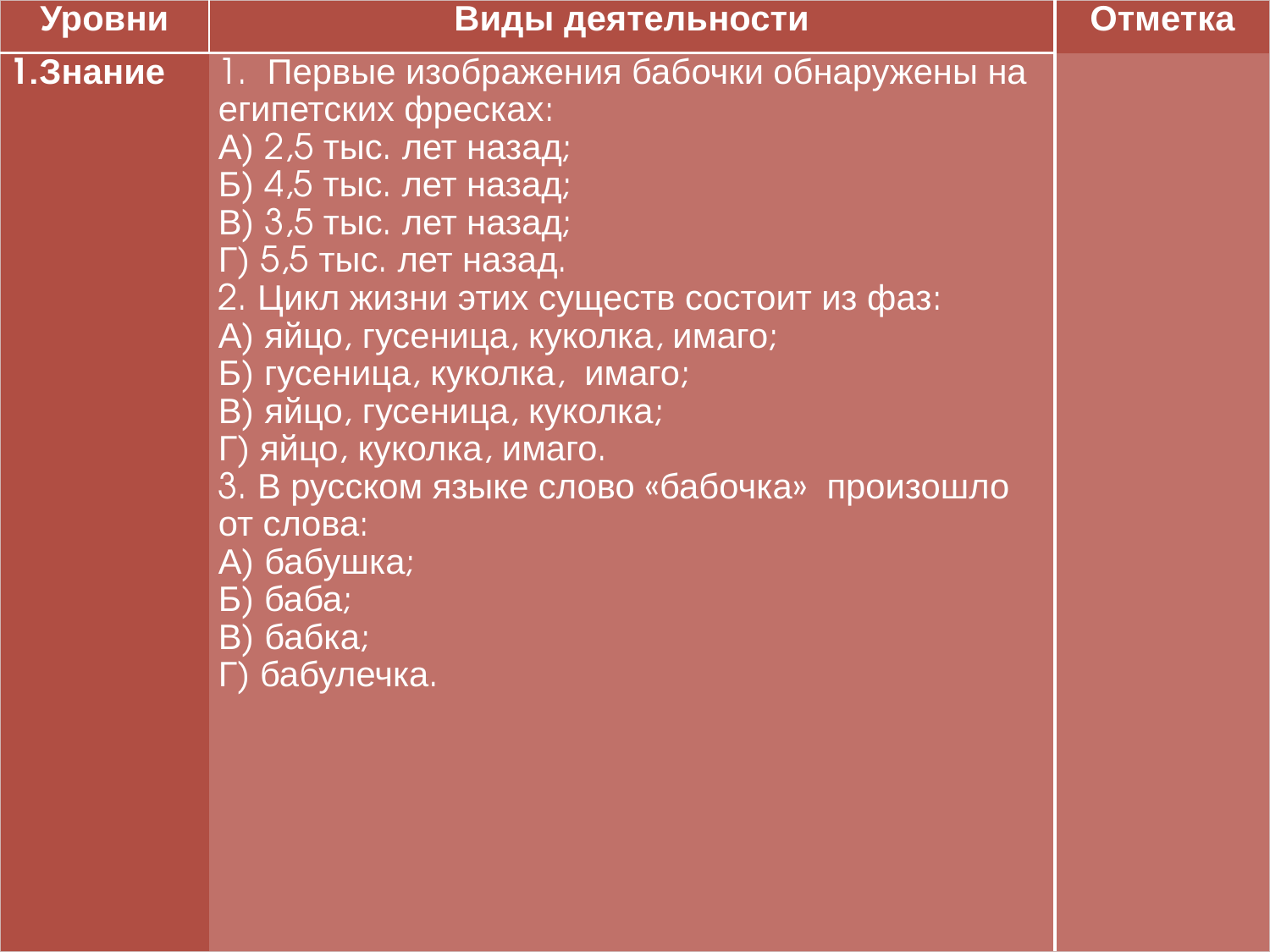

| Уровни | Виды деятельности | Отметка |
| --- | --- | --- |
| 1.Знание | 1. Первые изображения бабочки обнаружены на египетских фресках: А) 2,5 тыс. лет назад; Б) 4,5 тыс. лет назад; В) 3,5 тыс. лет назад; Г) 5,5 тыс. лет назад. 2. Цикл жизни этих существ состоит из фаз: А) яйцо, гусеница, куколка, имаго; Б) гусеница, куколка, имаго; В) яйцо, гусеница, куколка; Г) яйцо, куколка, имаго. 3. В русском языке слово «бабочка» произошло от слова: А) бабушка; Б) баба; В) бабка; Г) бабулечка. |  |